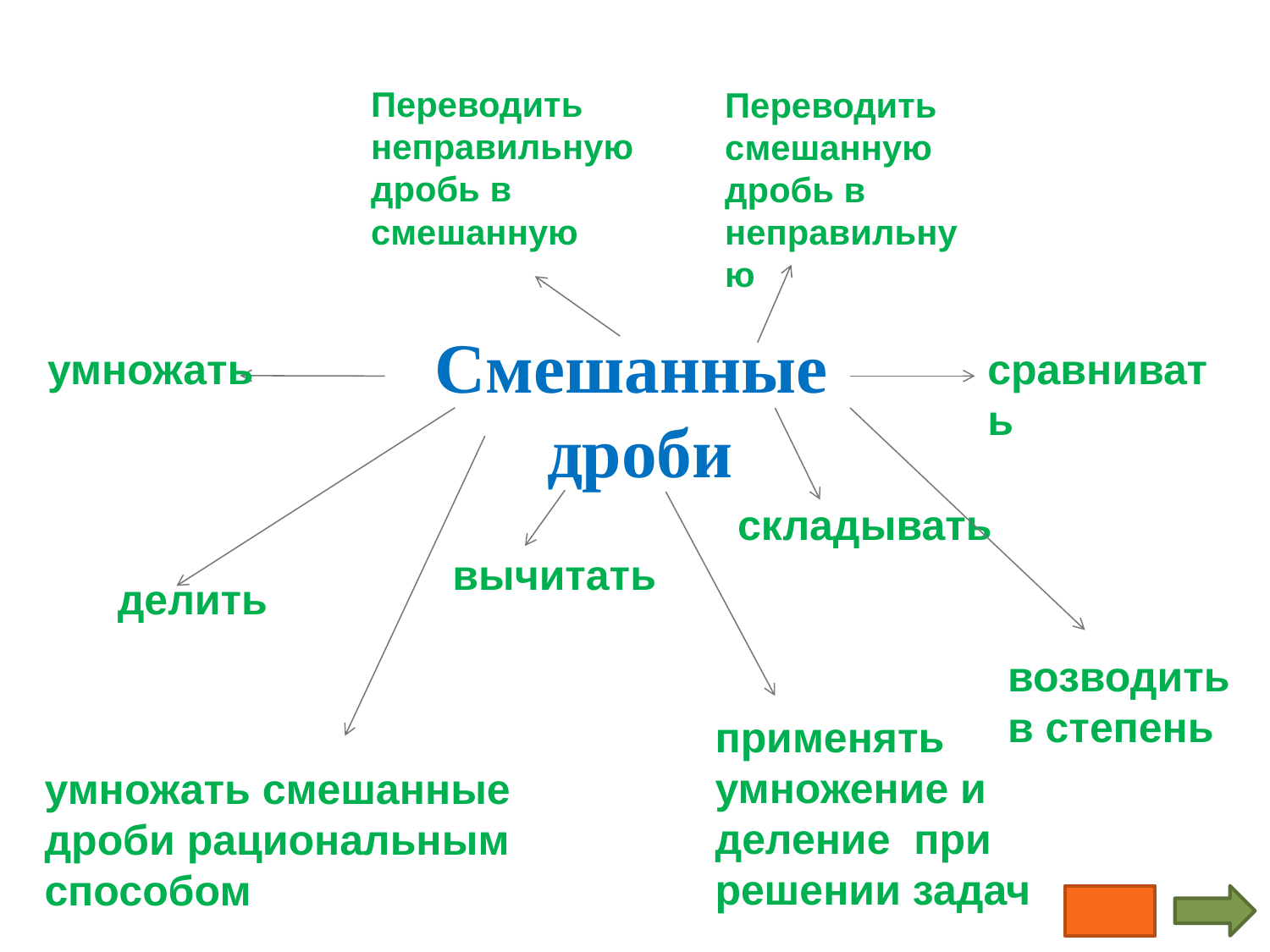

Переводить неправильную дробь в смешанную
Переводить  смешанную дробь в неправильную
сравнивать
Смешанные
дроби
умножать
складывать
вычитать
делить
возводить в степень
применять умножение и деление  при решении задач
умножать смешанные дроби рациональным способом